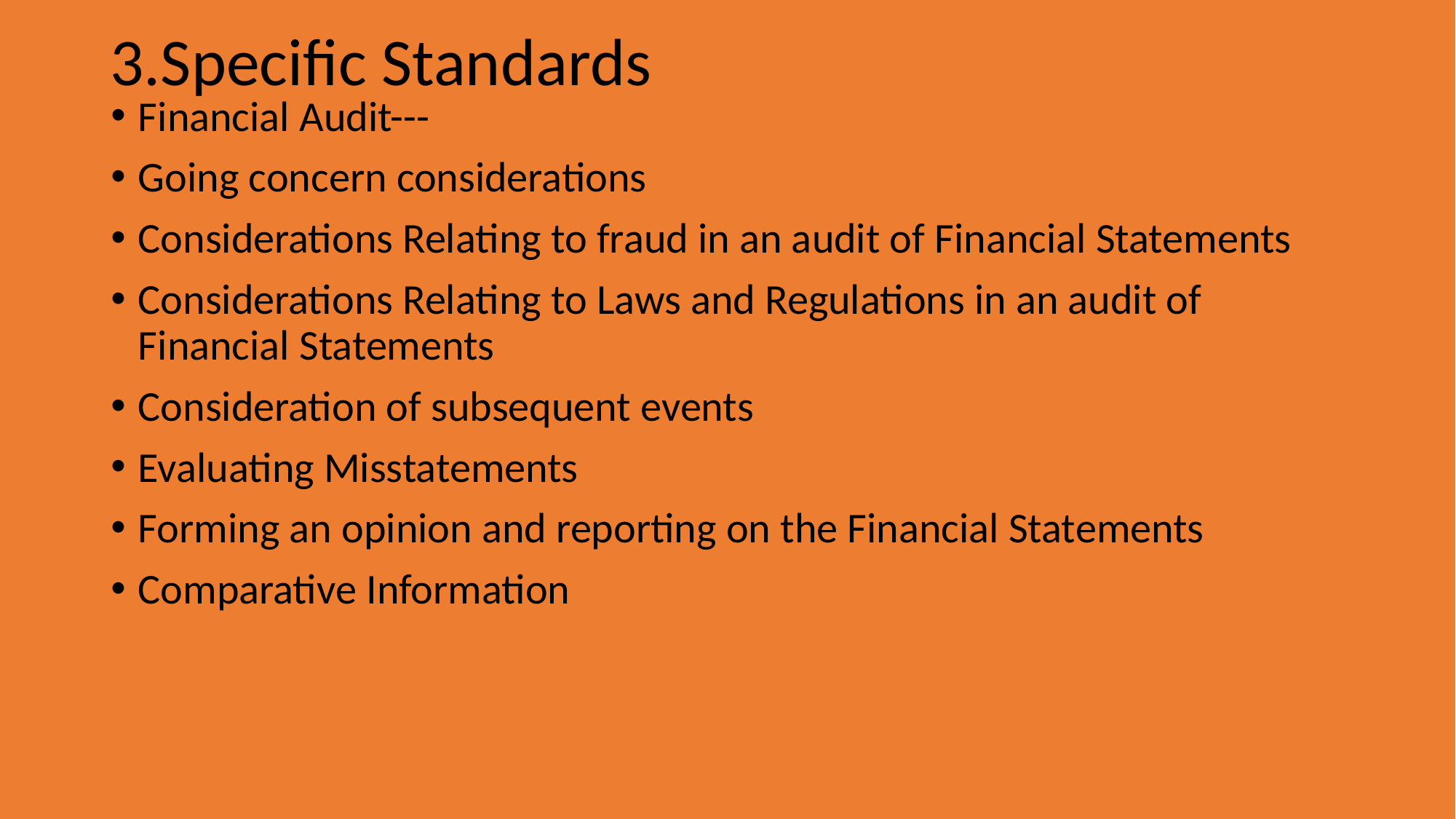

# 3.Specific Standards
Financial Audit---
Going concern considerations
Considerations Relating to fraud in an audit of Financial Statements
Considerations Relating to Laws and Regulations in an audit of Financial Statements
Consideration of subsequent events
Evaluating Misstatements
Forming an opinion and reporting on the Financial Statements
Comparative Information